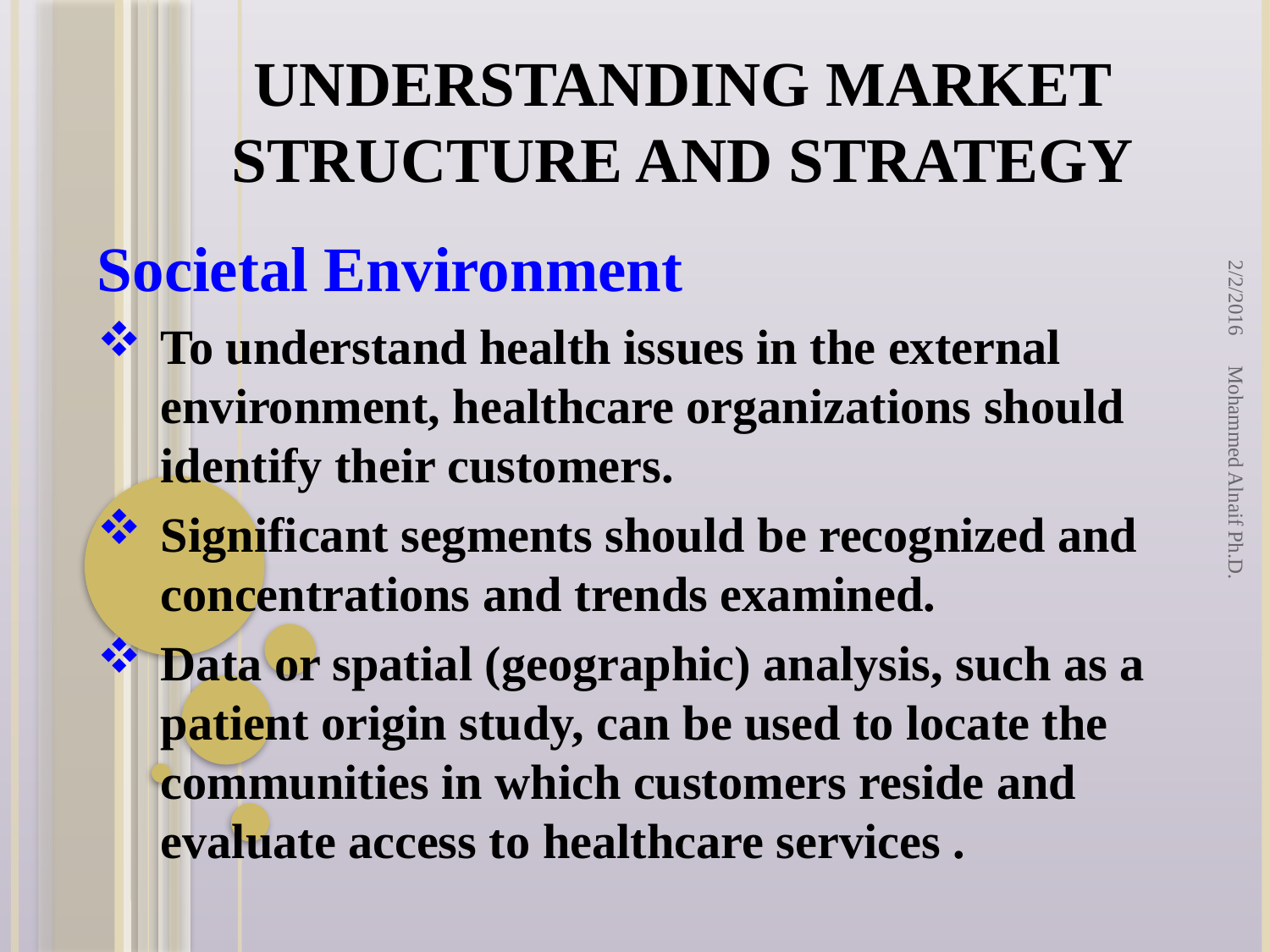

# Understanding Market Structure and Strategy
2/2/2016
Societal Environment
To understand health issues in the external environment, healthcare organizations should identify their customers.
Significant segments should be recognized and concentrations and trends examined.
Data or spatial (geographic) analysis, such as a patient origin study, can be used to locate the communities in which customers reside and evaluate access to healthcare services .
Mohammed Alnaif Ph.D.